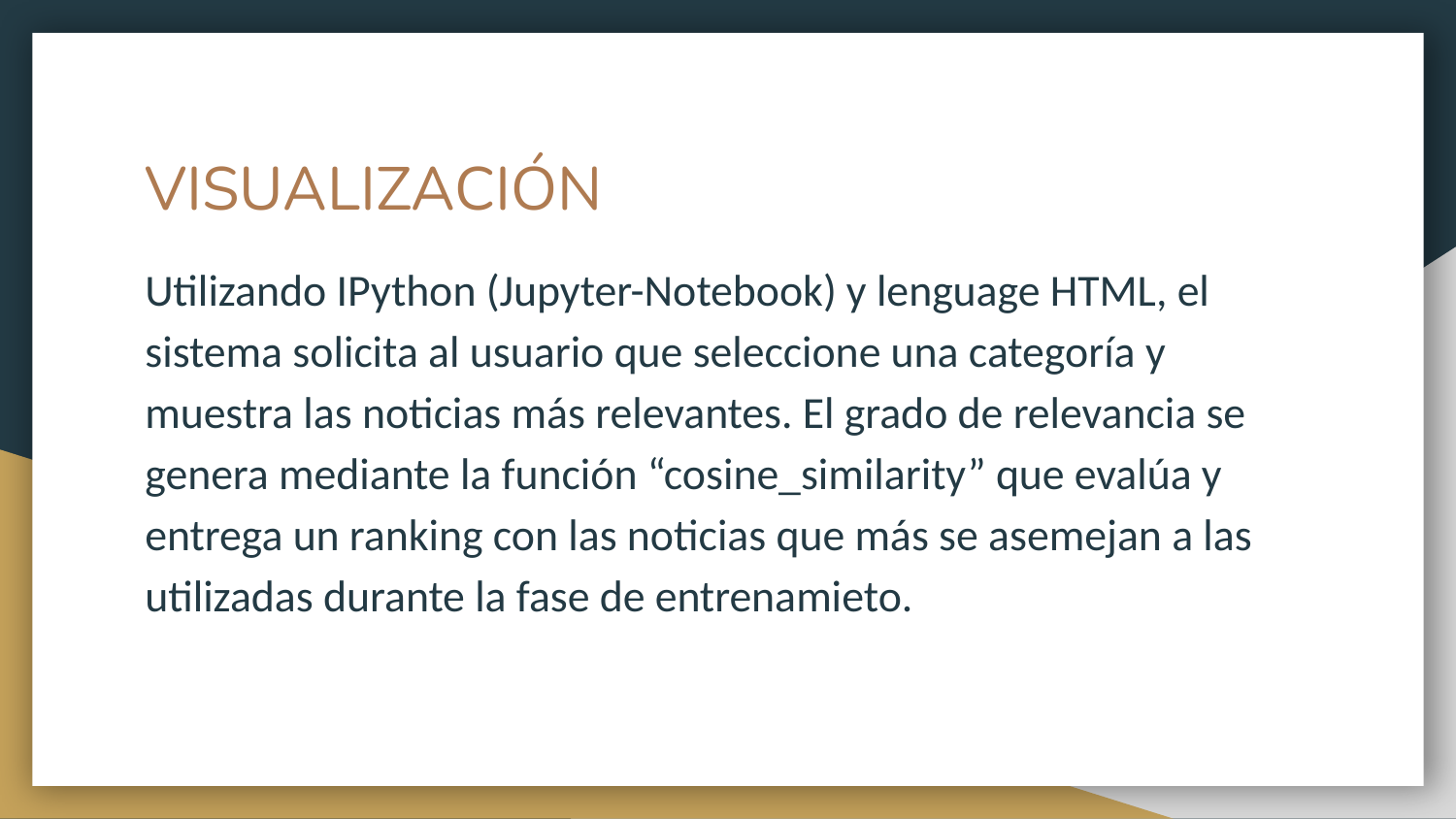

# VISUALIZACIÓN
Utilizando IPython (Jupyter-Notebook) y lenguage HTML, el sistema solicita al usuario que seleccione una categoría y muestra las noticias más relevantes. El grado de relevancia se genera mediante la función “cosine_similarity” que evalúa y entrega un ranking con las noticias que más se asemejan a las utilizadas durante la fase de entrenamieto.